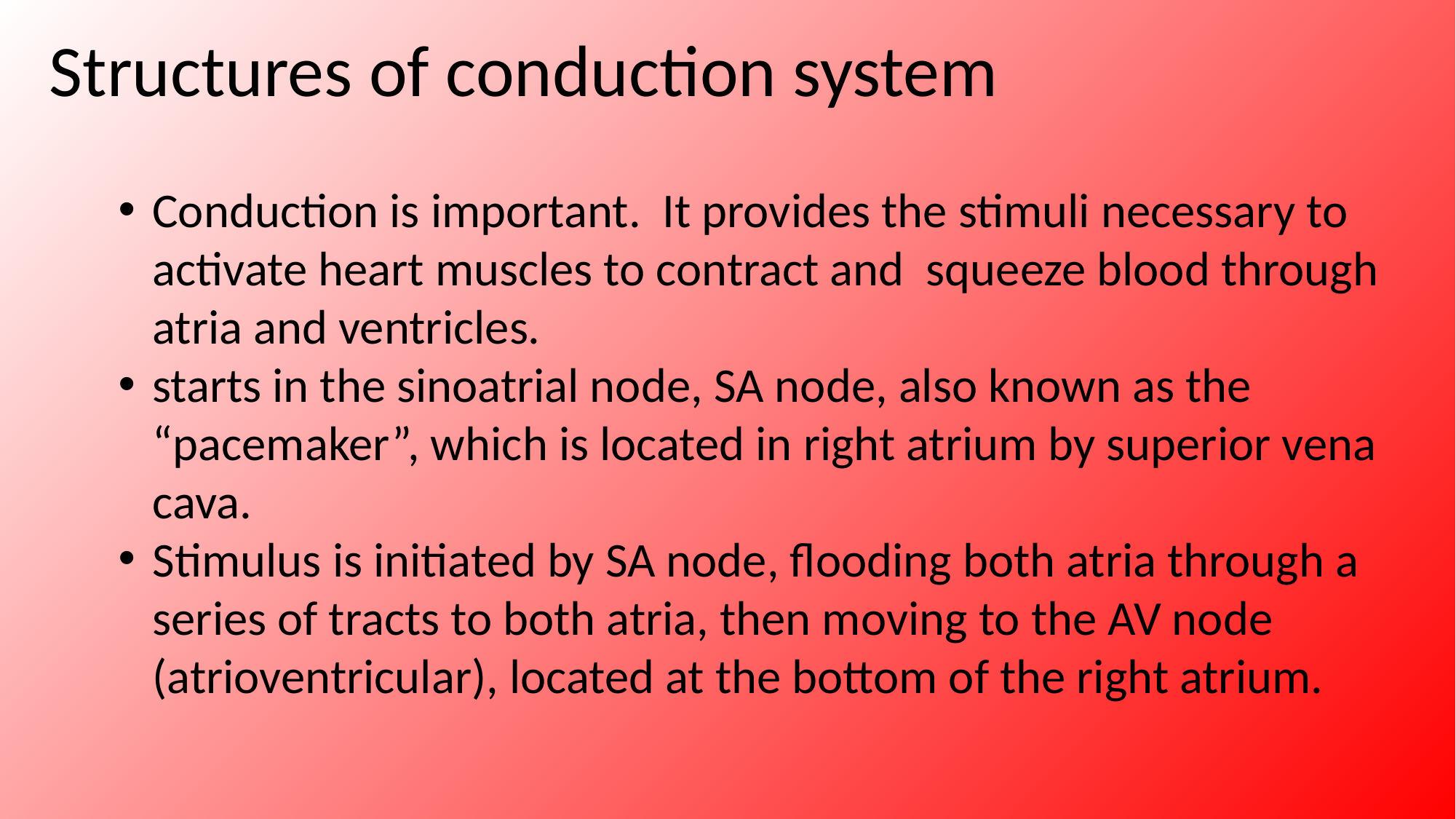

# Structures of conduction system
Conduction is important.  It provides the stimuli necessary to activate heart muscles to contract and  squeeze blood through atria and ventricles.
starts in the sinoatrial node, SA node, also known as the “pacemaker”, which is located in right atrium by superior vena cava.
Stimulus is initiated by SA node, flooding both atria through a series of tracts to both atria, then moving to the AV node (atrioventricular), located at the bottom of the right atrium.